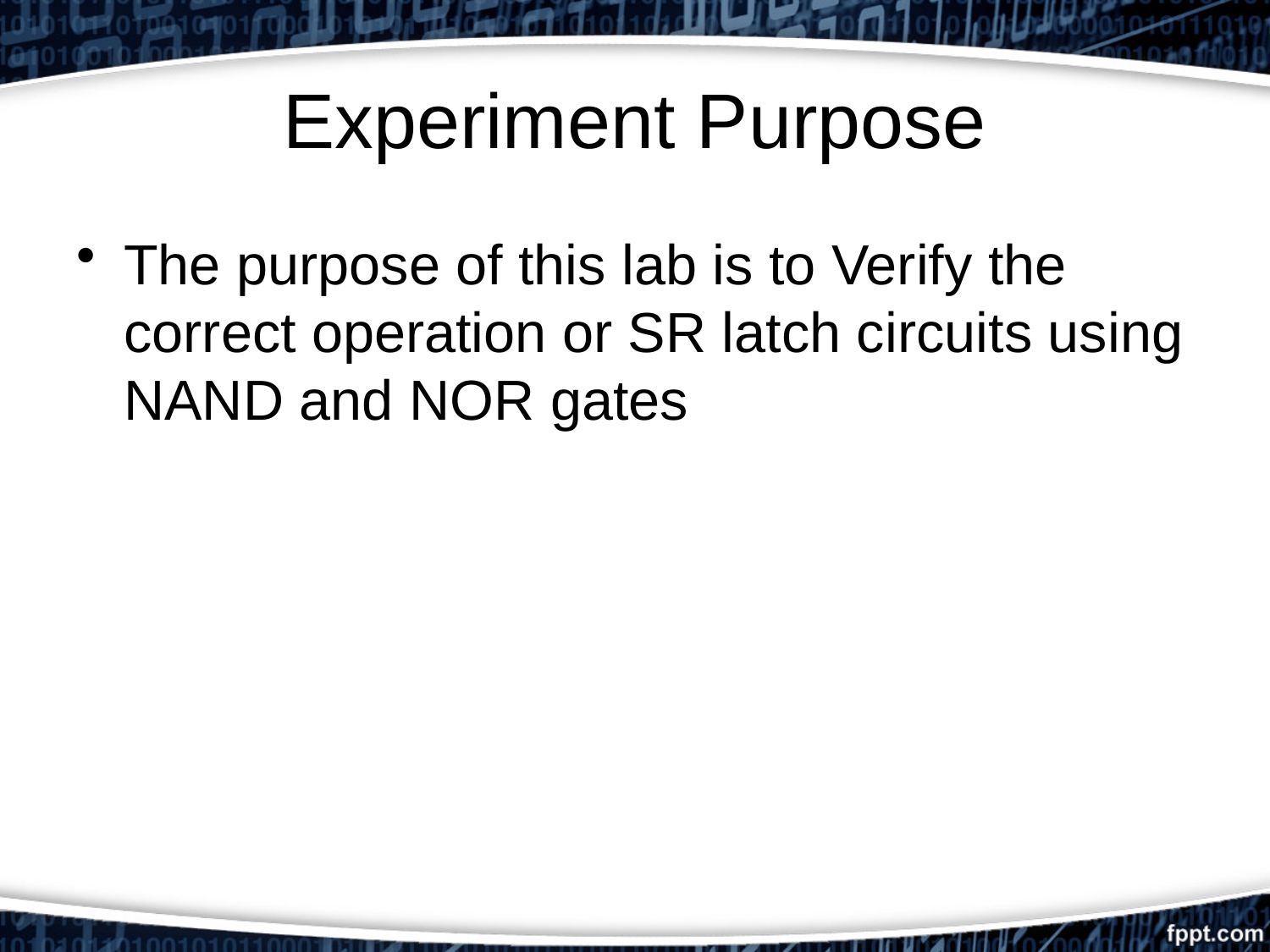

# Experiment Purpose
The purpose of this lab is to Verify the correct operation or SR latch circuits using NAND and NOR gates